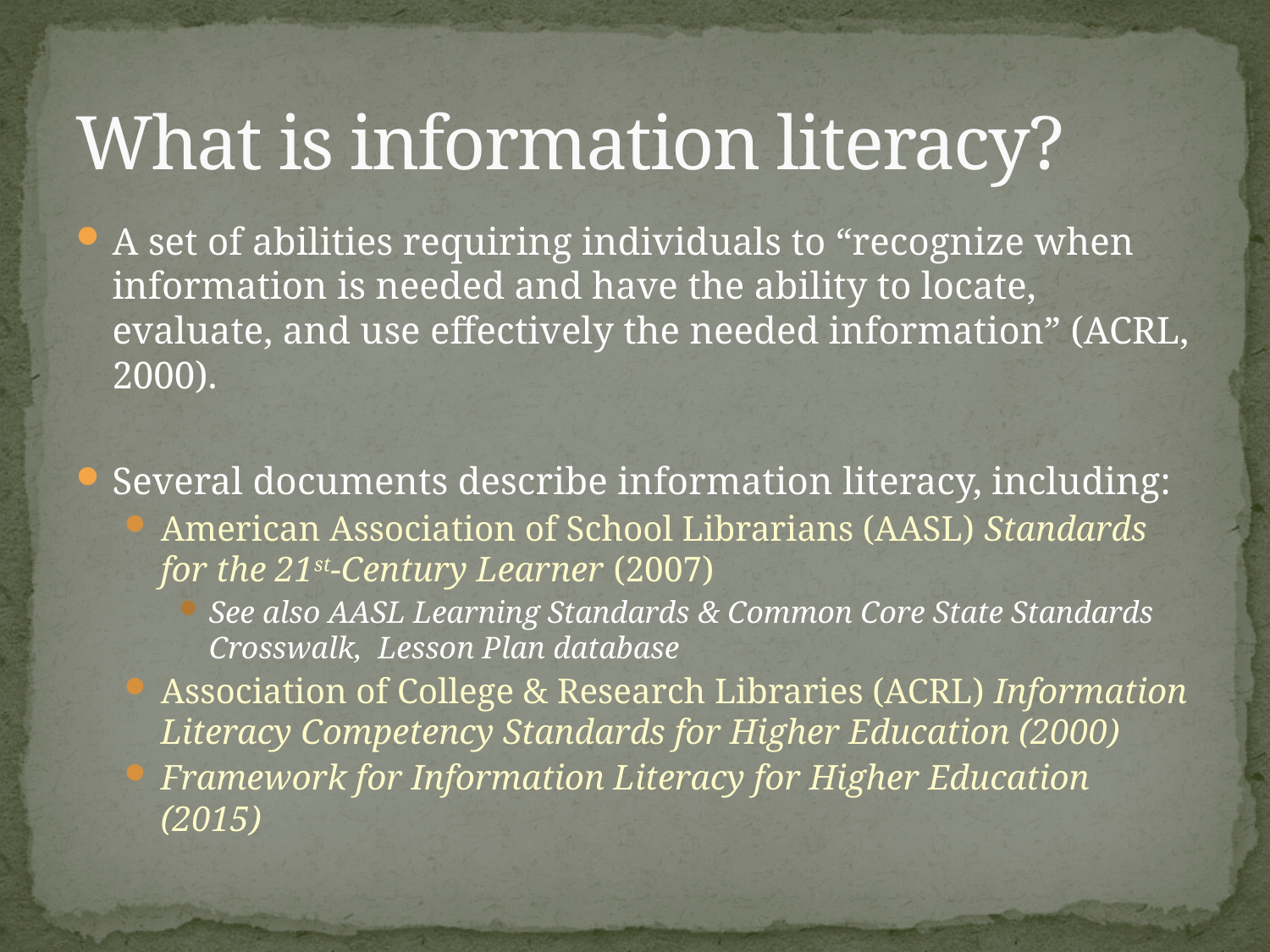

# What is information literacy?
A set of abilities requiring individuals to “recognize when information is needed and have the ability to locate, evaluate, and use effectively the needed information” (ACRL, 2000).

Several documents describe information literacy, including:
American Association of School Librarians (AASL) Standards for the 21st-Century Learner (2007)
See also AASL Learning Standards & Common Core State Standards Crosswalk,  Lesson Plan database
Association of College & Research Libraries (ACRL) Information Literacy Competency Standards for Higher Education (2000)
Framework for Information Literacy for Higher Education (2015)